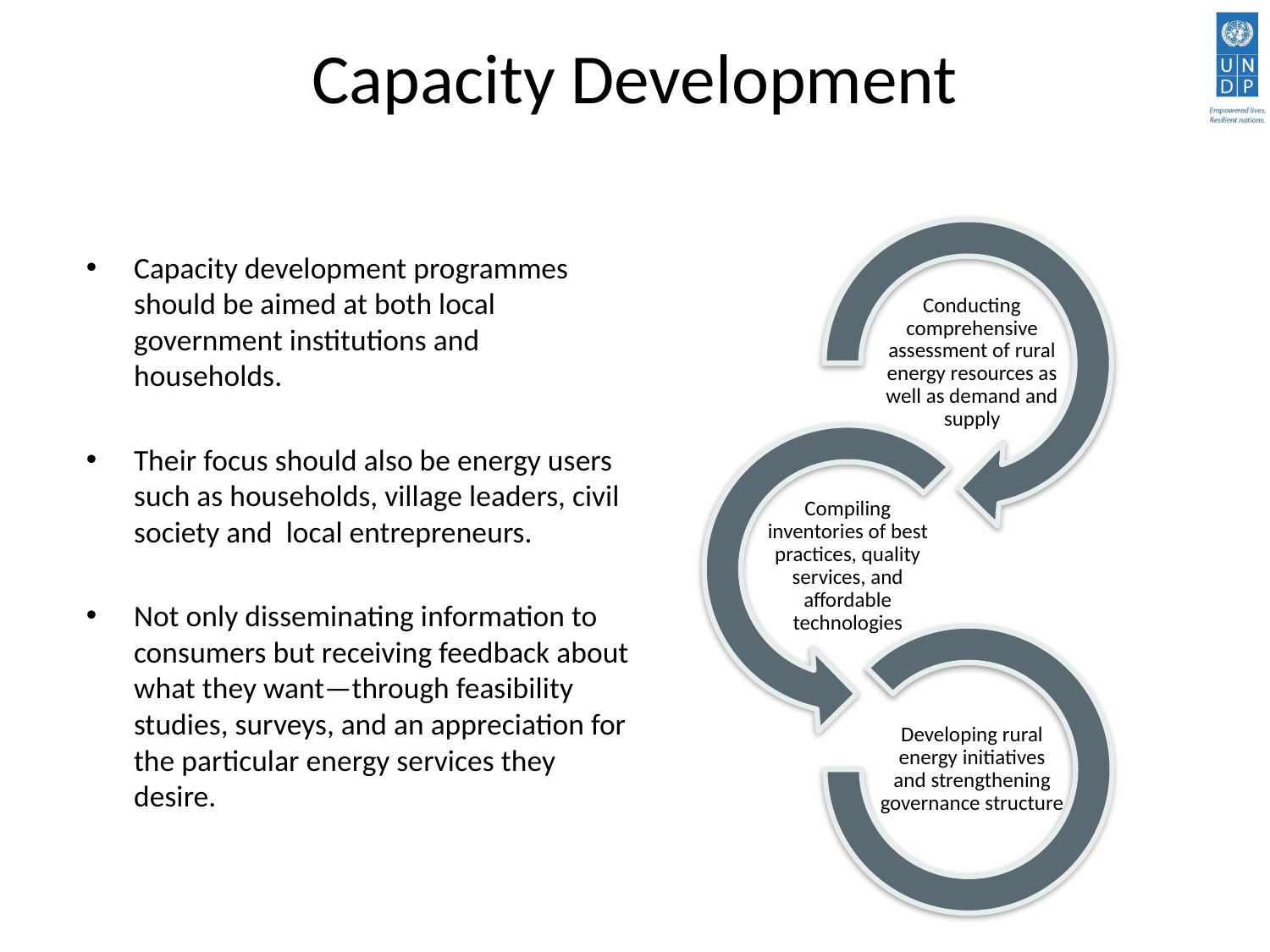

# Capacity Development
Conducting comprehensive assessment of rural energy resources as well as demand and supply
Compiling inventories of best practices, quality services, and affordable technologies
Developing rural energy initiatives and strengthening governance structure
Capacity development programmes should be aimed at both local government institutions and households.

Their focus should also be energy users such as households, village leaders, civil society and  local entrepreneurs.

Not only disseminating information to consumers but receiving feedback about what they want—through feasibility studies, surveys, and an appreciation for the particular energy services they desire.